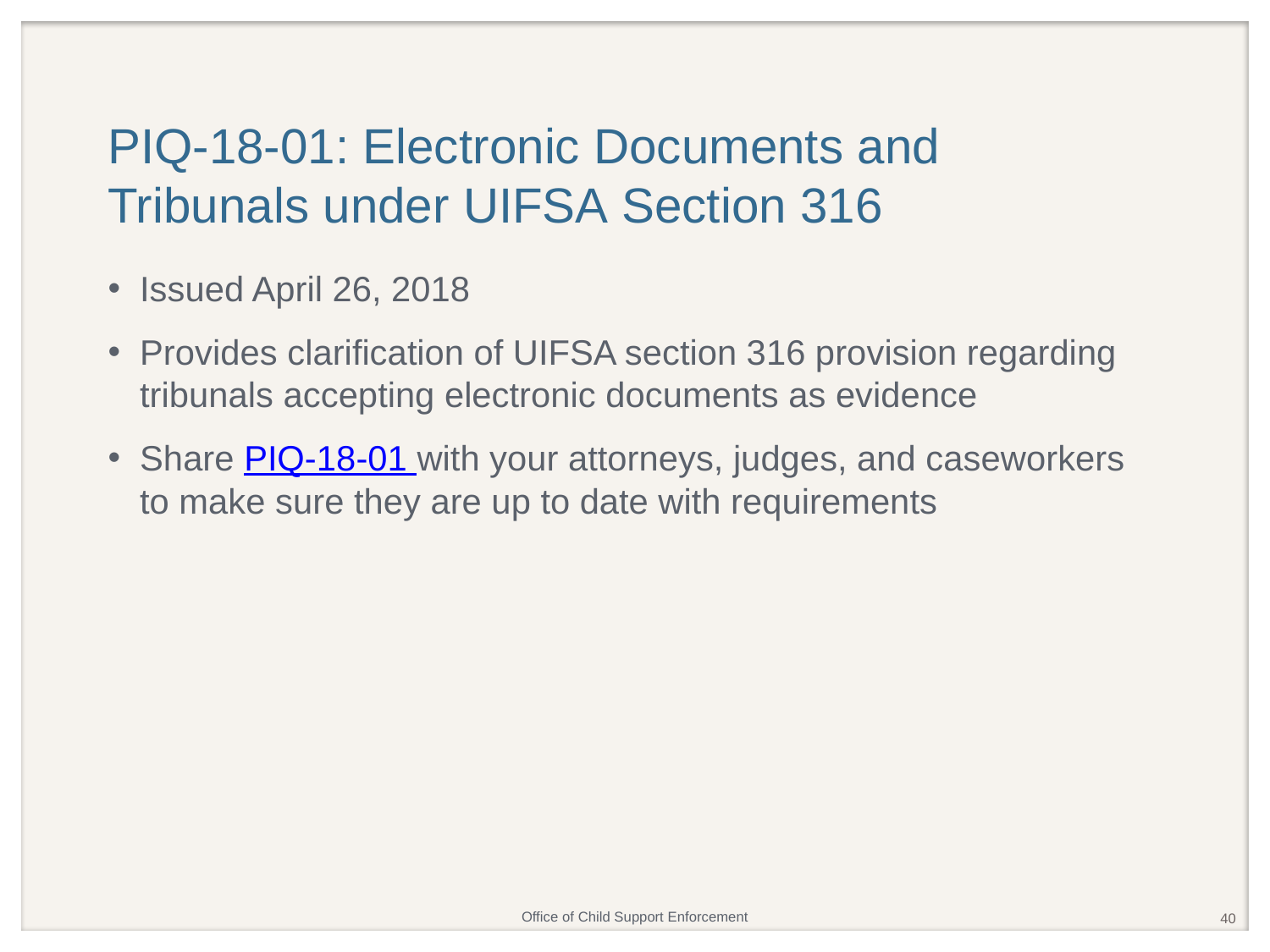

# PIQ-18-01: Electronic Documents and Tribunals under UIFSA Section 316
Issued April 26, 2018
Provides clarification of UIFSA section 316 provision regarding tribunals accepting electronic documents as evidence
Share PIQ-18-01 with your attorneys, judges, and caseworkers to make sure they are up to date with requirements

40